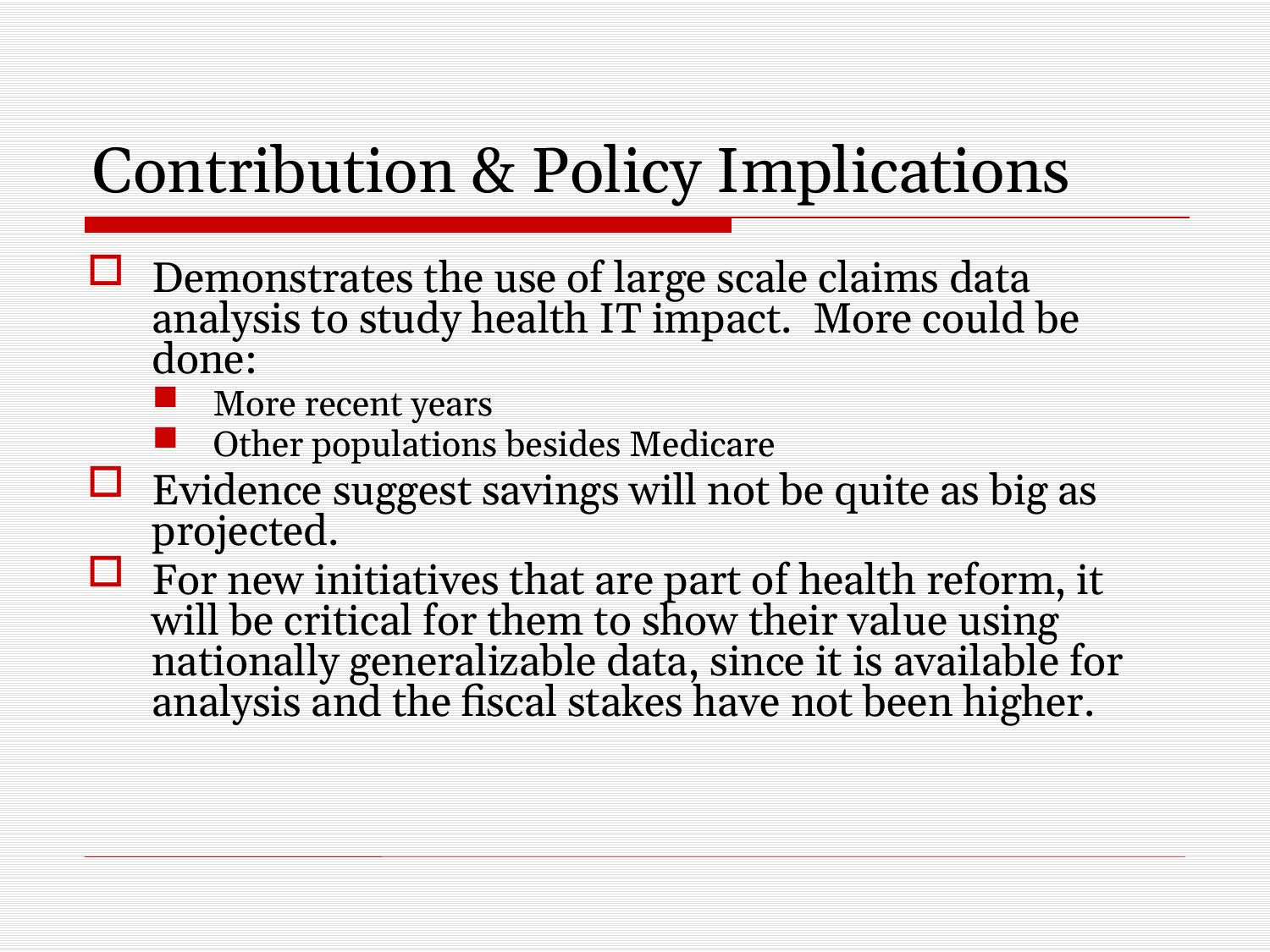

# Contribution & Policy Implications
Demonstrates the use of large scale claims data analysis to study health IT impact.  More could be done:
More recent years
Other populations besides Medicare
Evidence suggest savings will not be quite as big as projected.
For new initiatives that are part of health reform, it will be critical for them to show their value using nationally generalizable data, since it is available for analysis and the fiscal stakes have not been higher.